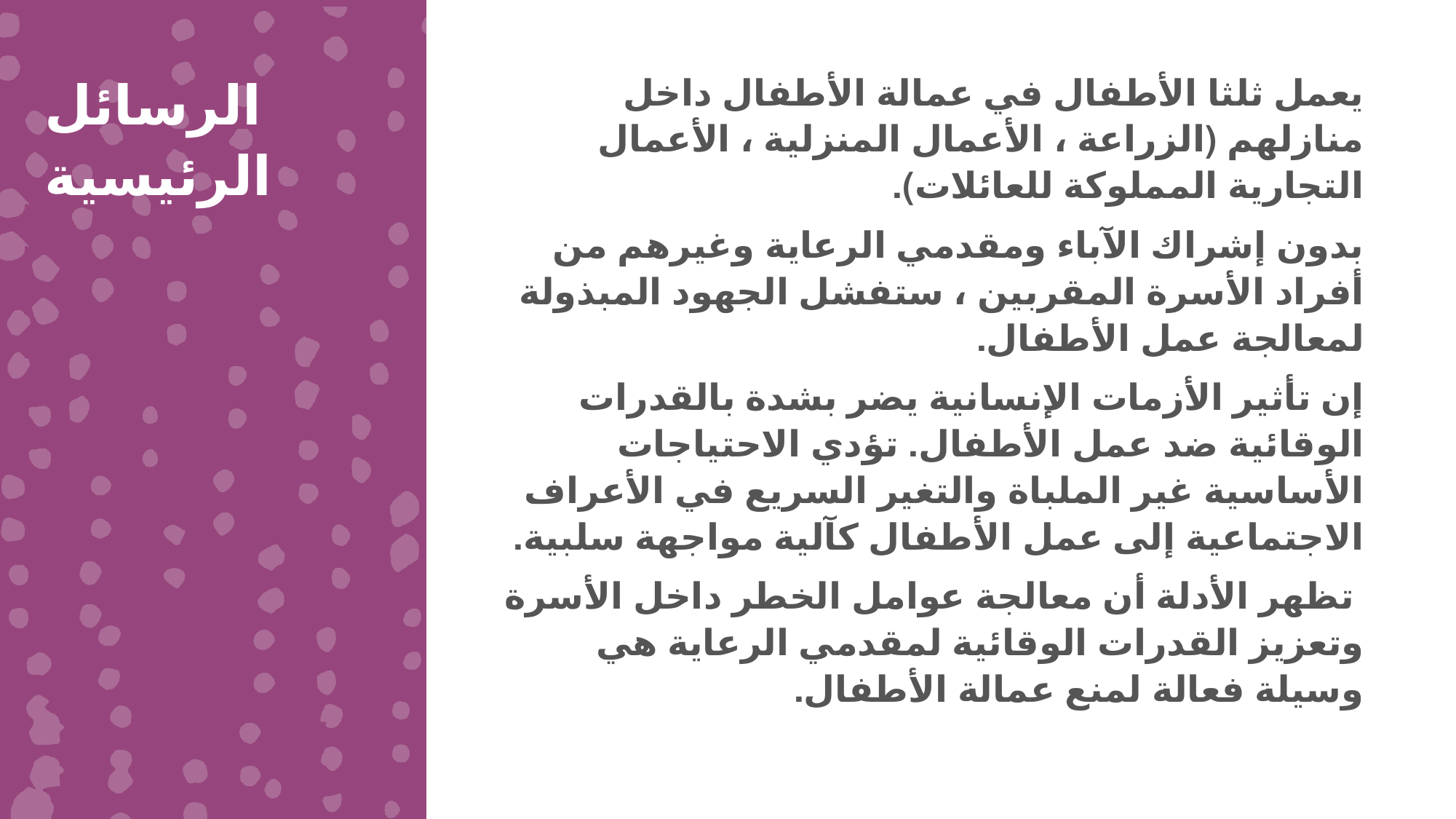

الرسائل الرئيسية
يعمل ثلثا الأطفال في عمالة الأطفال داخل منازلهم (الزراعة ، الأعمال المنزلية ، الأعمال التجارية المملوكة للعائلات).
بدون إشراك الآباء ومقدمي الرعاية وغيرهم من أفراد الأسرة المقربين ، ستفشل الجهود المبذولة لمعالجة عمل الأطفال.
إن تأثير الأزمات الإنسانية يضر بشدة بالقدرات الوقائية ضد عمل الأطفال. تؤدي الاحتياجات الأساسية غير الملباة والتغير السريع في الأعراف الاجتماعية إلى عمل الأطفال كآلية مواجهة سلبية.
 تظهر الأدلة أن معالجة عوامل الخطر داخل الأسرة وتعزيز القدرات الوقائية لمقدمي الرعاية هي وسيلة فعالة لمنع عمالة الأطفال.